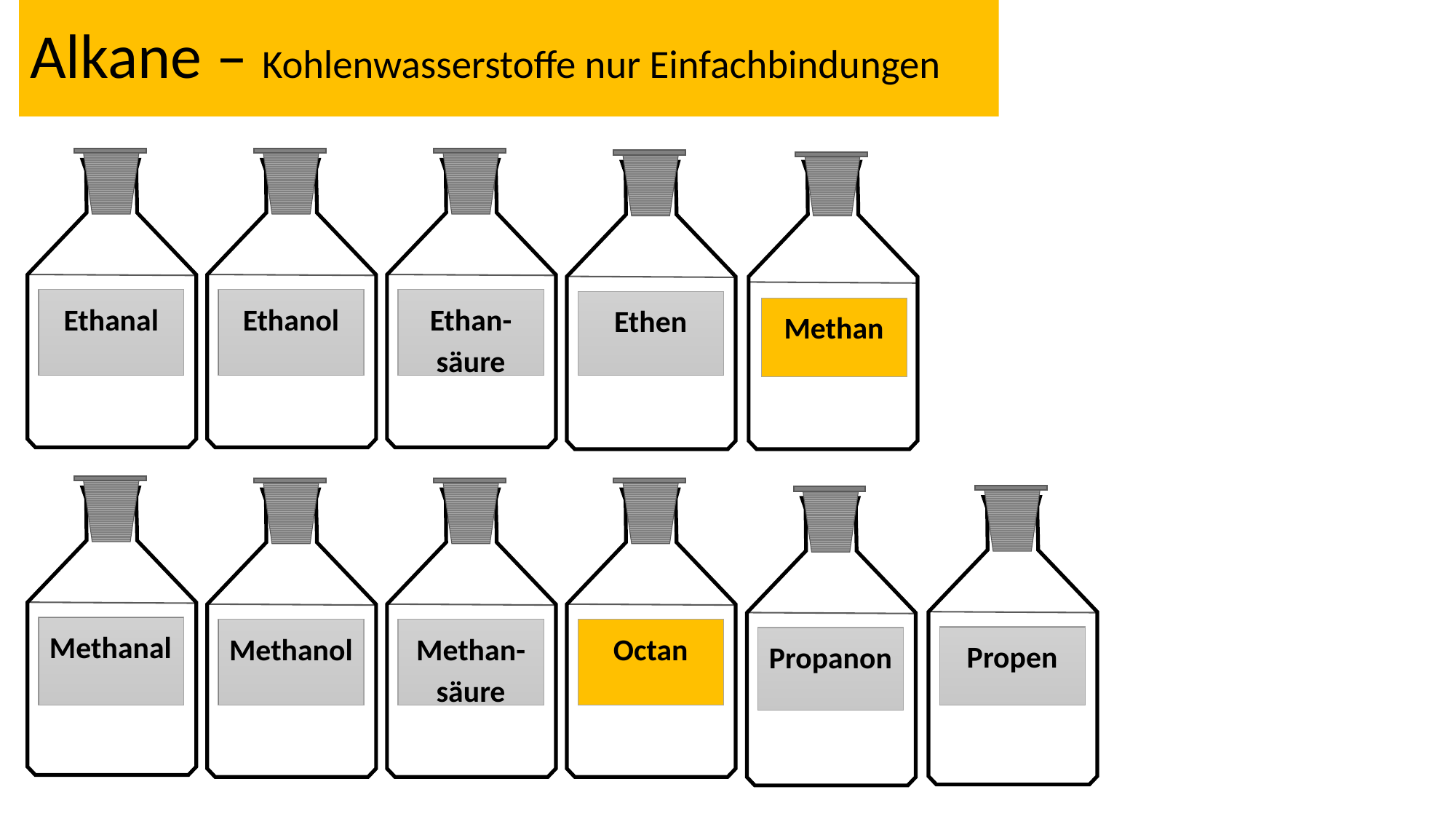

# Alkane – Kohlenwasserstoffe nur Einfachbindungen

Ethanol

Ethanal

Ethan-säure

Ethen

Methan

Methanal

Methanol

Methan-säure

Octan

Propen

Propanon